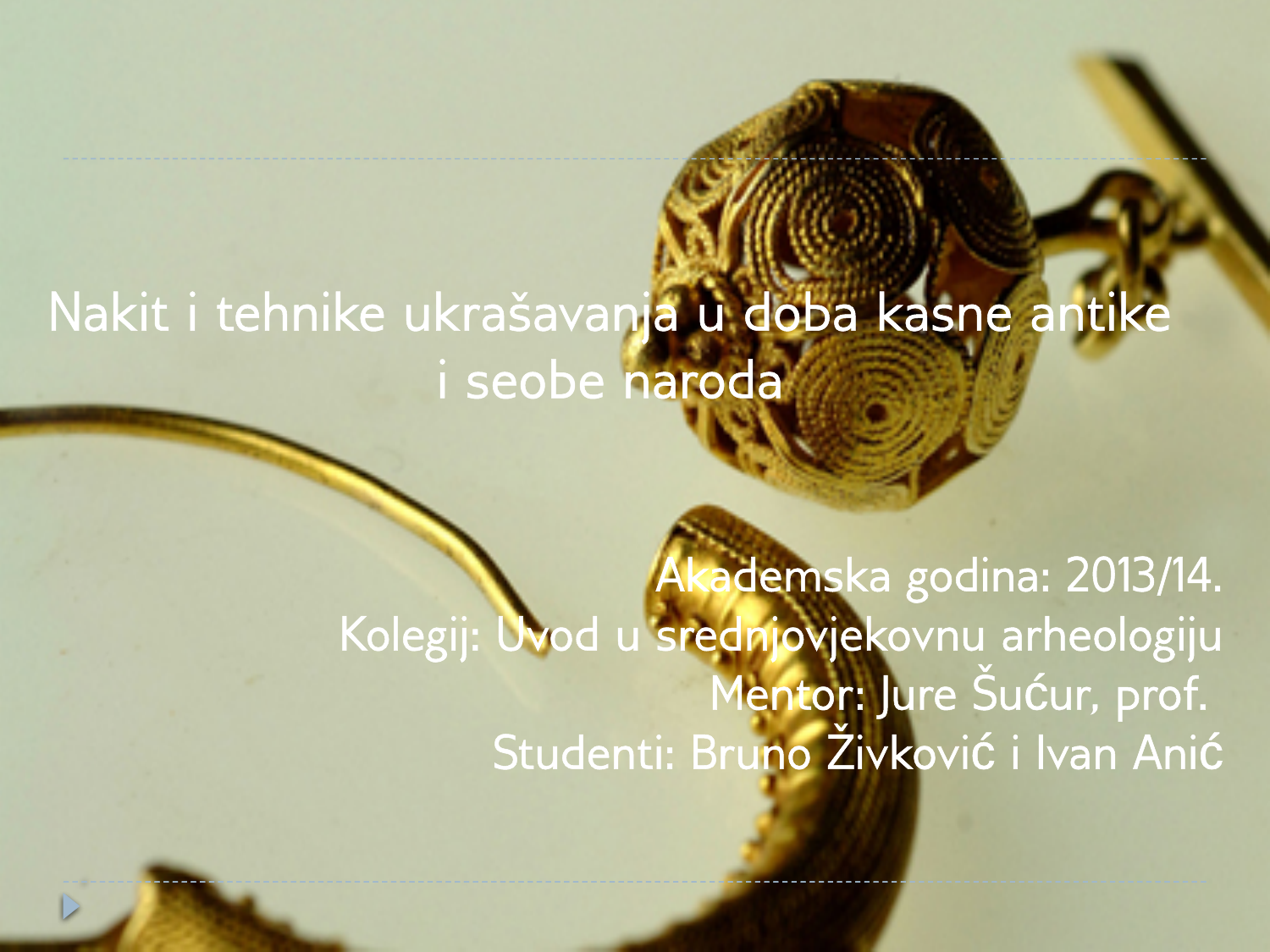

Nakit i tehnike ukrašavanja u doba kasne antike i seobe naroda
Akademska godina: 2013/14.
Kolegij: Uvod u srednjovjekovnu arheologiju
Mentor: Jure Šućur, prof.
Studenti: Bruno Živković i Ivan Anić